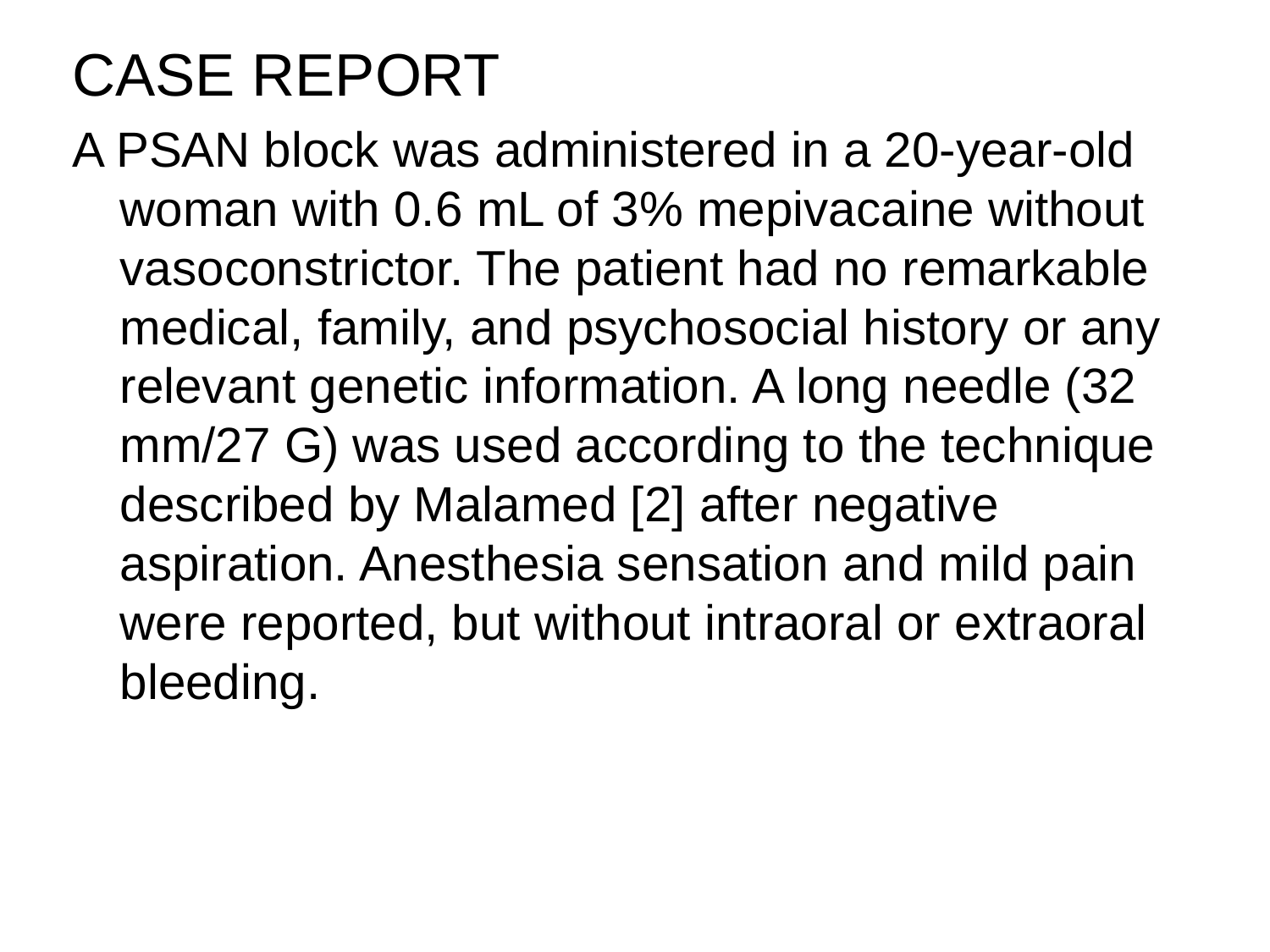

CASE REPORT
A PSAN block was administered in a 20-year-old woman with 0.6 mL of 3% mepivacaine without vasoconstrictor. The patient had no remarkable medical, family, and psychosocial history or any relevant genetic information. A long needle (32 mm/27 G) was used according to the technique described by Malamed [2] after negative aspiration. Anesthesia sensation and mild pain were reported, but without intraoral or extraoral bleeding.